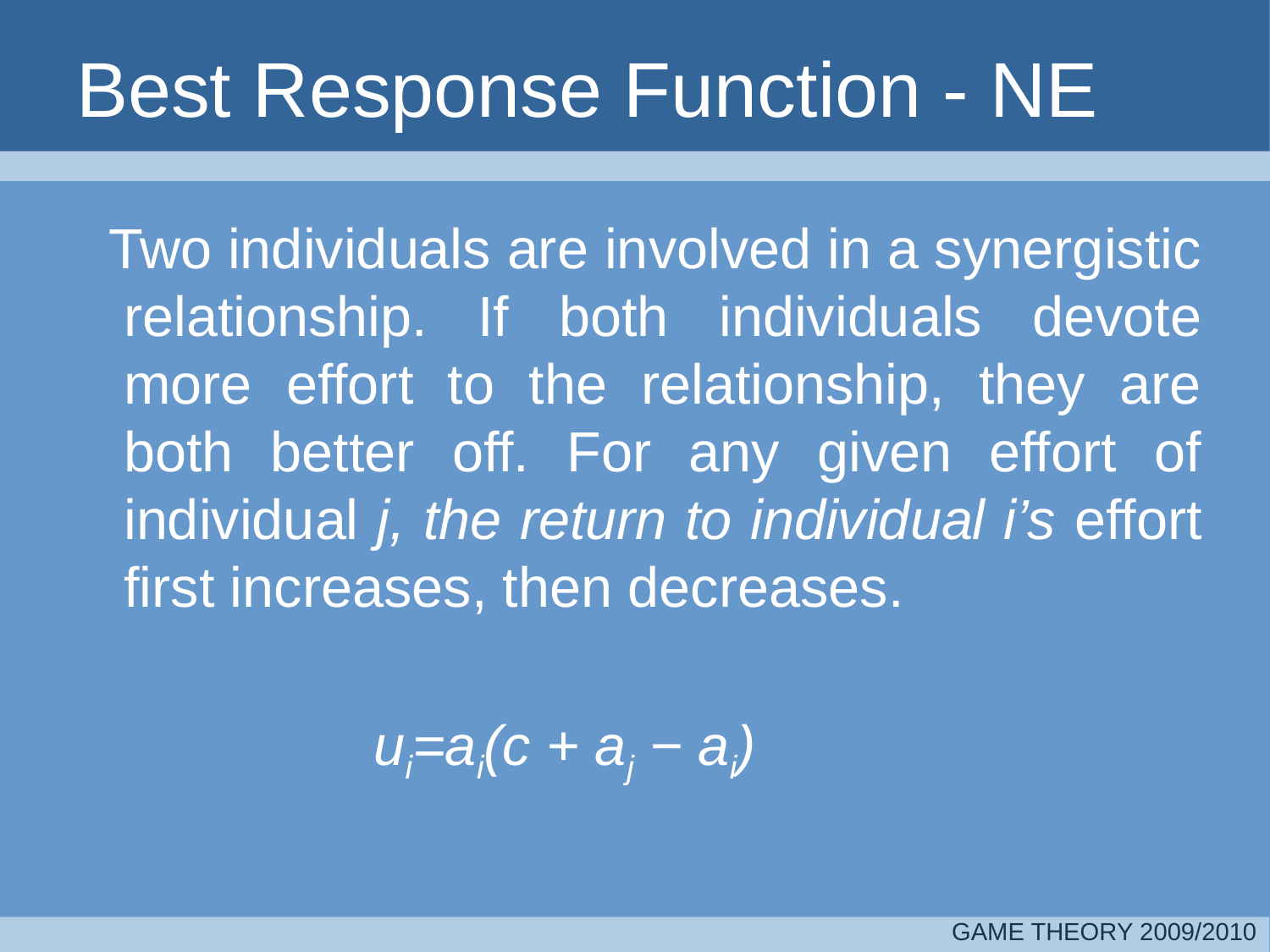

# Best Response Function - NE
  Two individuals are involved in a synergistic relationship. If both individuals devote more effort to the relationship, they are both better off. For any given effort of individual j, the return to individual i’s effort first increases, then decreases.

                   ui=ai(c + aj − ai)
GAME THEORY 2009/2010